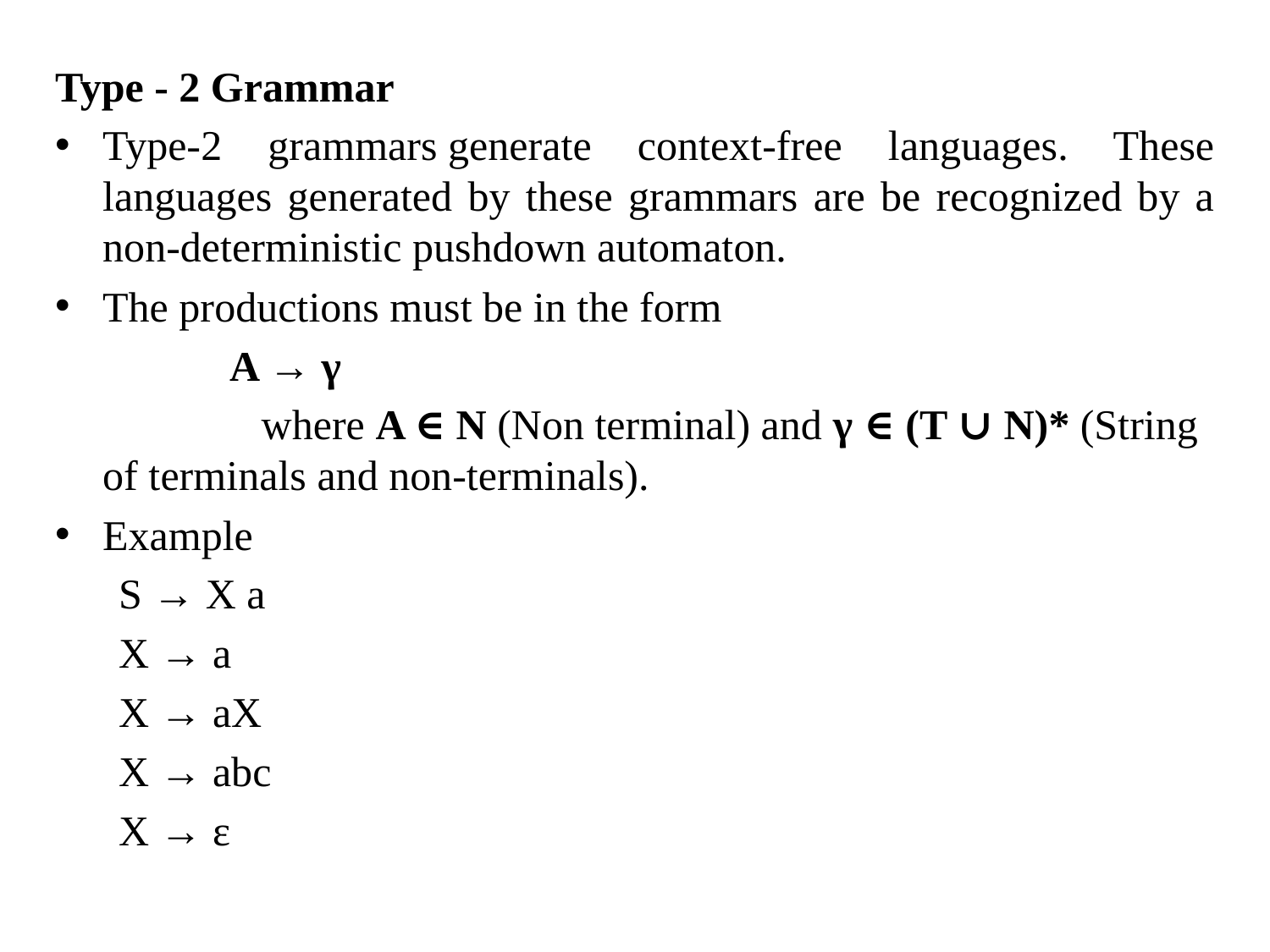

Type - 2 Grammar
Type-2 grammars generate context-free languages. These languages generated by these grammars are be recognized by a non-deterministic pushdown automaton.
The productions must be in the form
		A → γ
		   where A ∈ N (Non terminal) and γ ∈ (T ∪ N)* (String of terminals and non-terminals).
Example
S → X a
X → a
X → aX
X → abc
X → ε